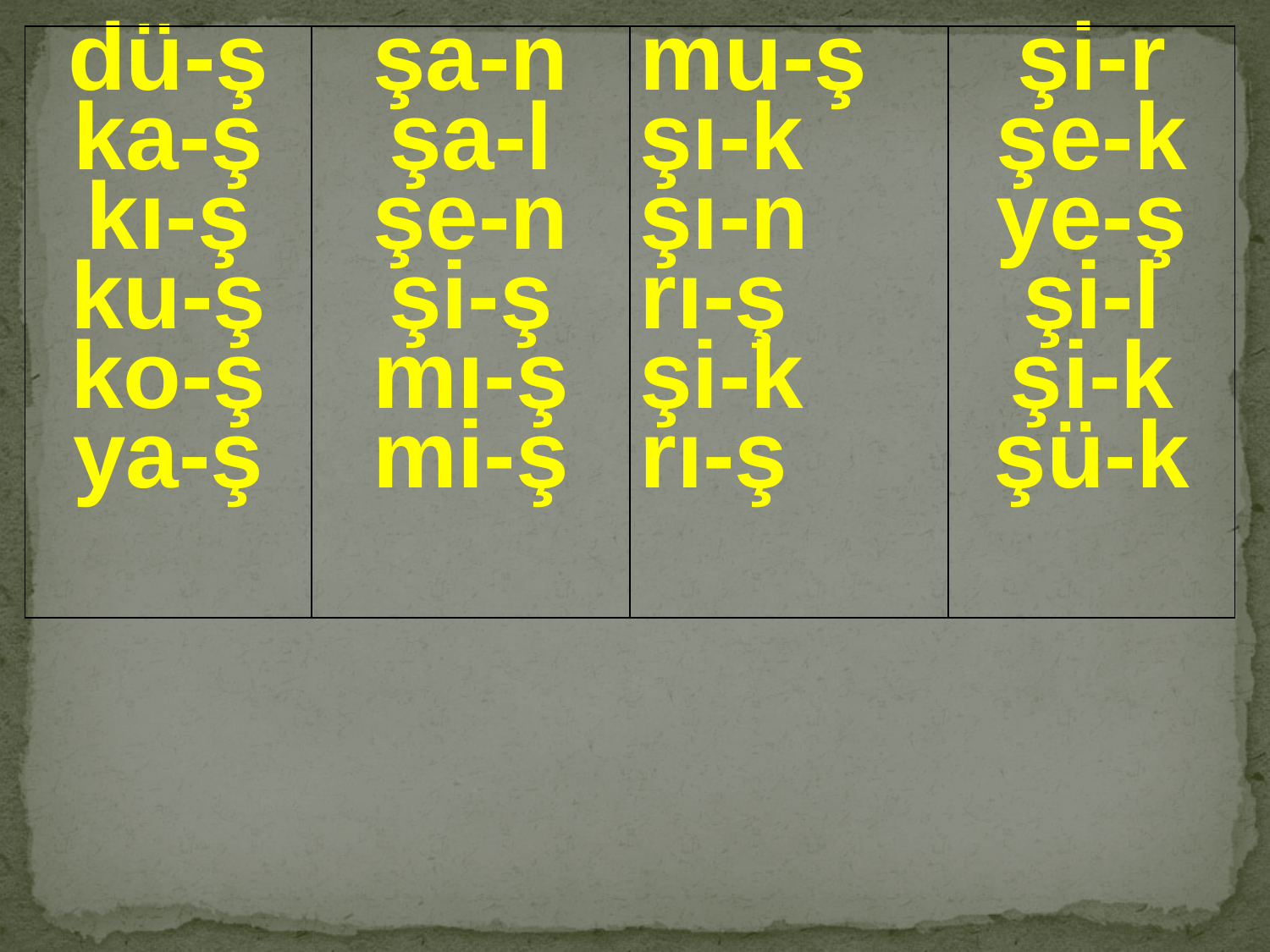

| dü-ş ka-ş kı-ş ku-ş ko-ş ya-ş | şa-n şa-l şe-n şi-ş mı-ş mi-ş | mu-ş şı-k şı-n rı-ş şi-k rı-ş | şi-r şe-k ye-ş şi-l şi-k şü-k |
| --- | --- | --- | --- |